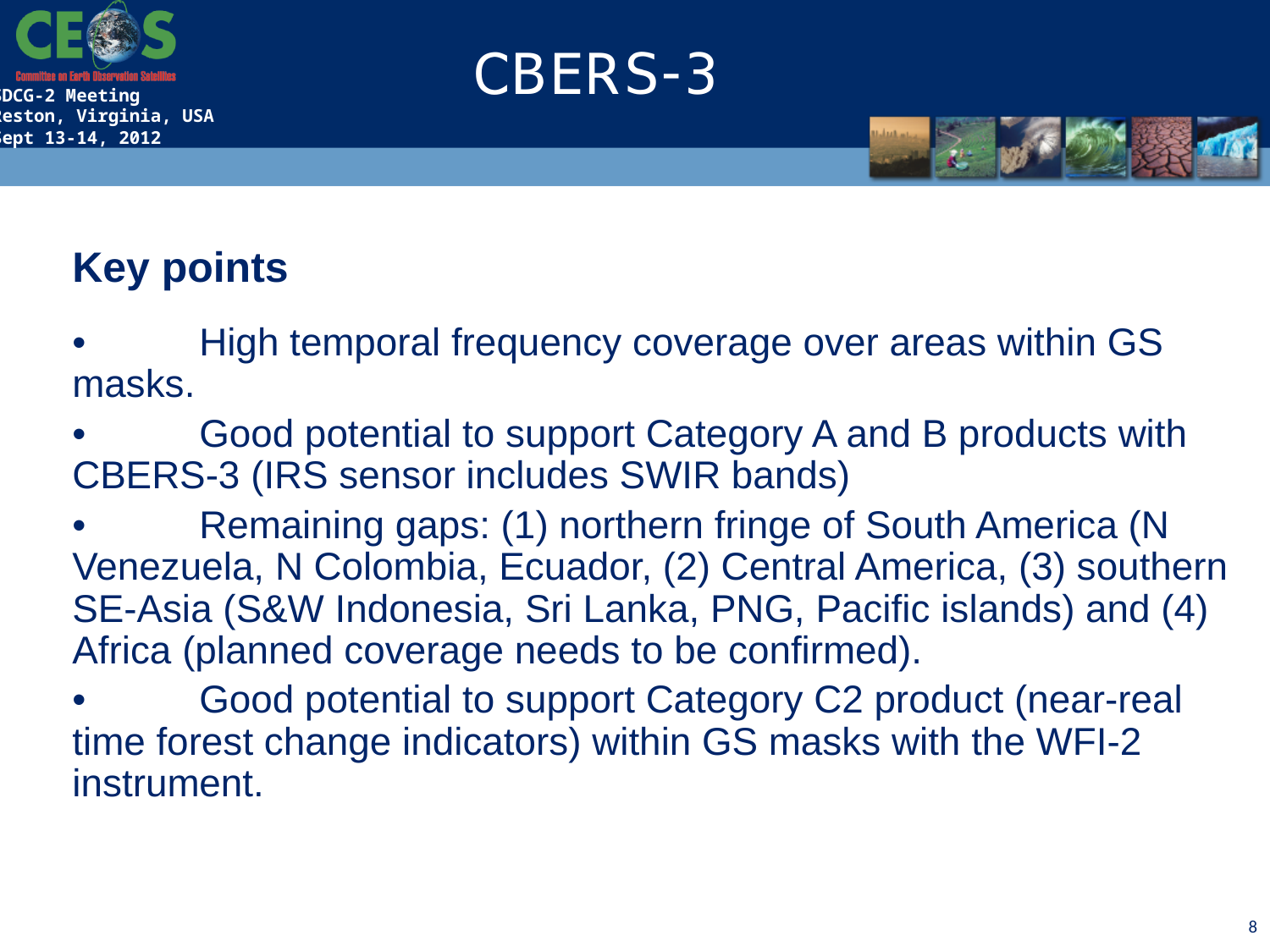

CBERS-3
Key points

•	High temporal frequency coverage over areas within GS masks.
•	Good potential to support Category A and B products with CBERS-3 (IRS sensor includes SWIR bands)
•	Remaining gaps: (1) northern fringe of South America (N Venezuela, N Colombia, Ecuador, (2) Central America, (3) southern SE-Asia (S&W Indonesia, Sri Lanka, PNG, Pacific islands) and (4) Africa (planned coverage needs to be confirmed).
•	Good potential to support Category C2 product (near-real time forest change indicators) within GS masks with the WFI-2 instrument.

8